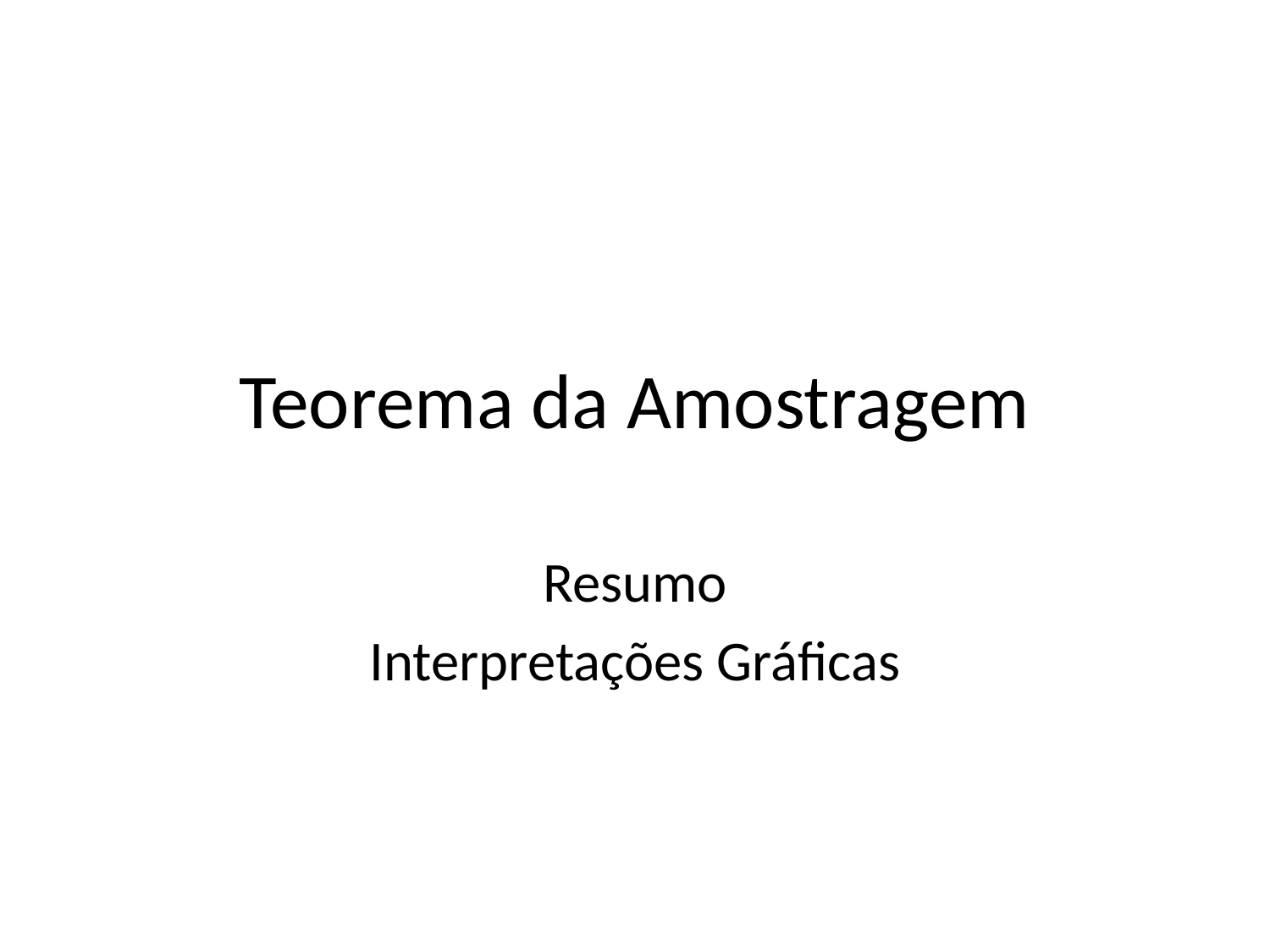

# Teorema da Amostragem
Resumo
Interpretações Gráficas